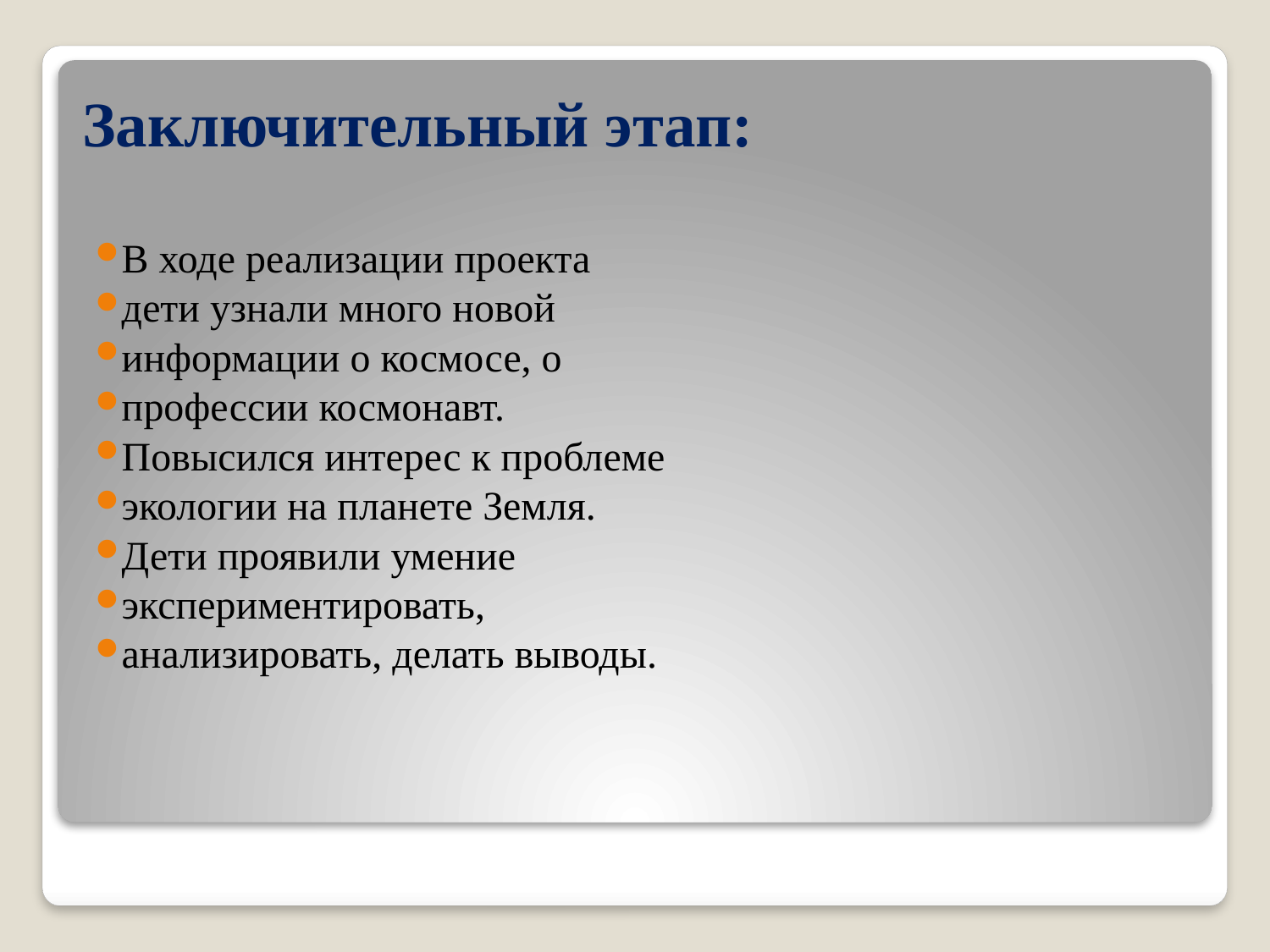

# Заключительный этап:

В ходе реализации проекта
дети узнали много новой
информации о космосе, о
профессии космонавт.
Повысился интерес к проблеме
экологии на планете Земля.
Дети проявили умение
экспериментировать,
анализировать, делать выводы.